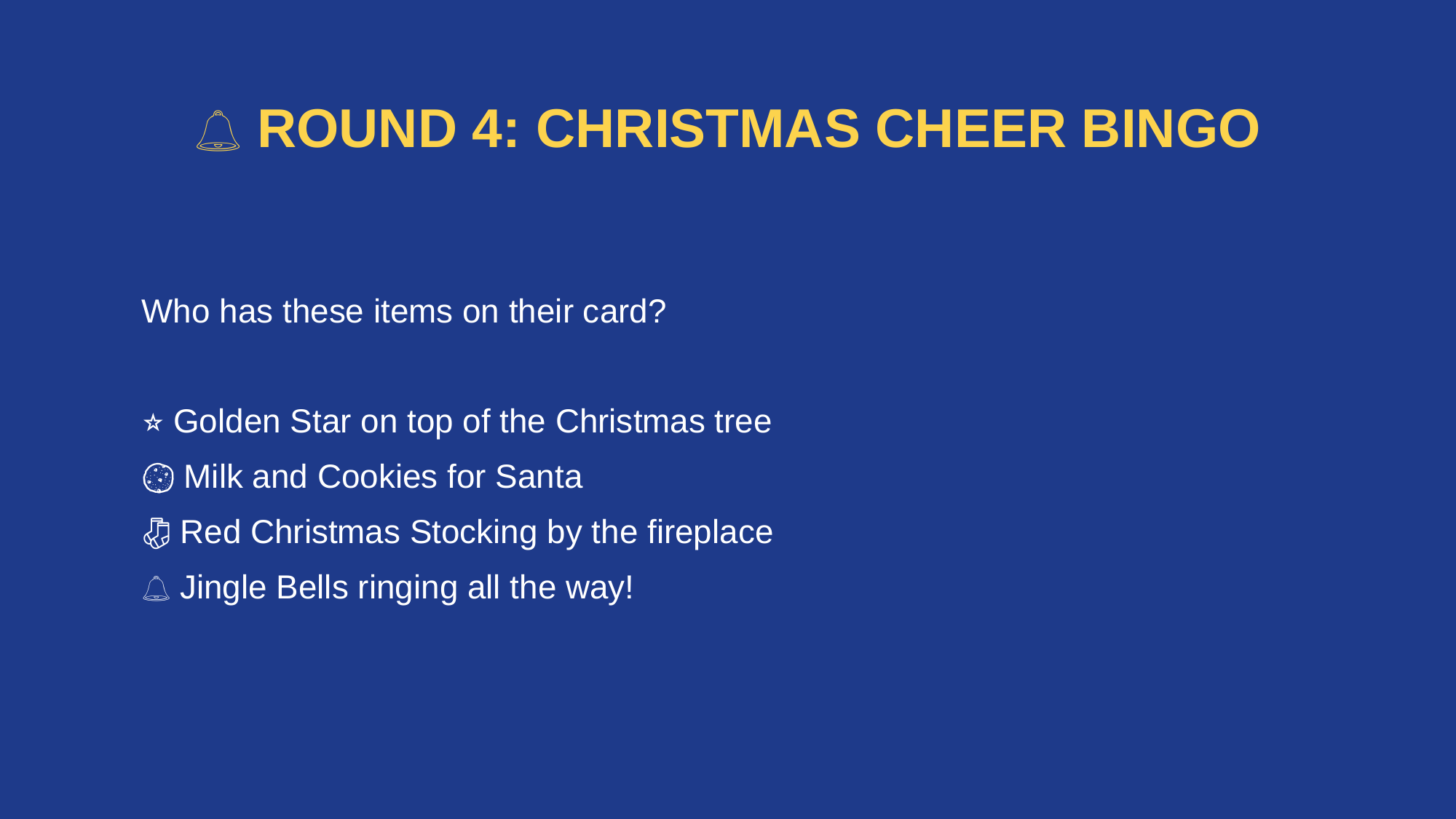

🔔 ROUND 4: CHRISTMAS CHEER BINGO
Who has these items on their card?

⭐ Golden Star on top of the Christmas tree
🍪 Milk and Cookies for Santa
🧦 Red Christmas Stocking by the fireplace
🔔 Jingle Bells ringing all the way!